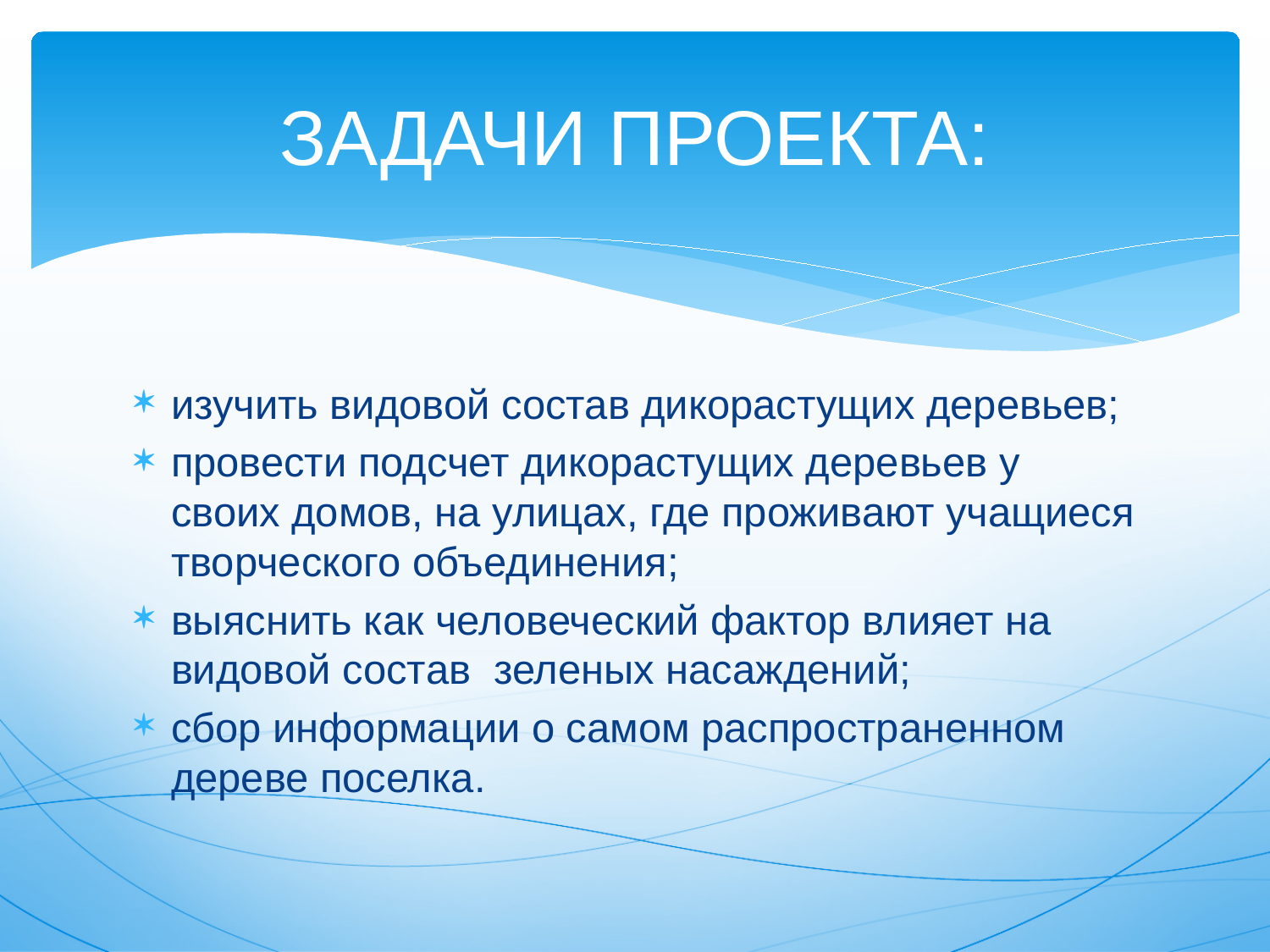

# ЗАДАЧИ ПРОЕКТА:
изучить видовой состав дикорастущих деревьев;
провести подсчет дикорастущих деревьев у  своих домов, на улицах, где проживают учащиеся творческого объединения;
выяснить как человеческий фактор влияет на видовой состав  зеленых насаждений;
сбор информации о самом распространенном дереве поселка.